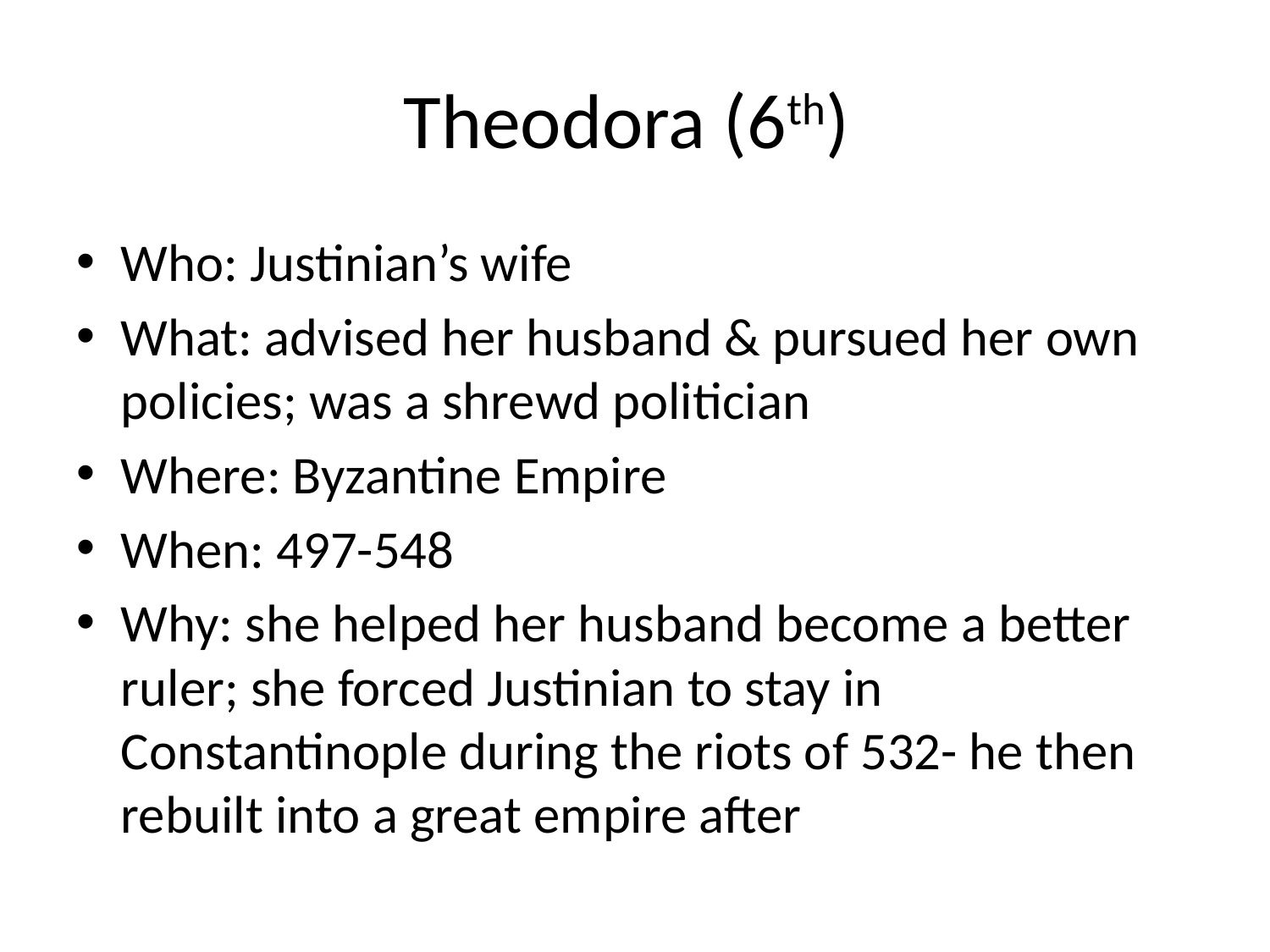

# Theodora (6th)
Who: Justinian’s wife
What: advised her husband & pursued her own policies; was a shrewd politician
Where: Byzantine Empire
When: 497-548
Why: she helped her husband become a better ruler; she forced Justinian to stay in Constantinople during the riots of 532- he then rebuilt into a great empire after